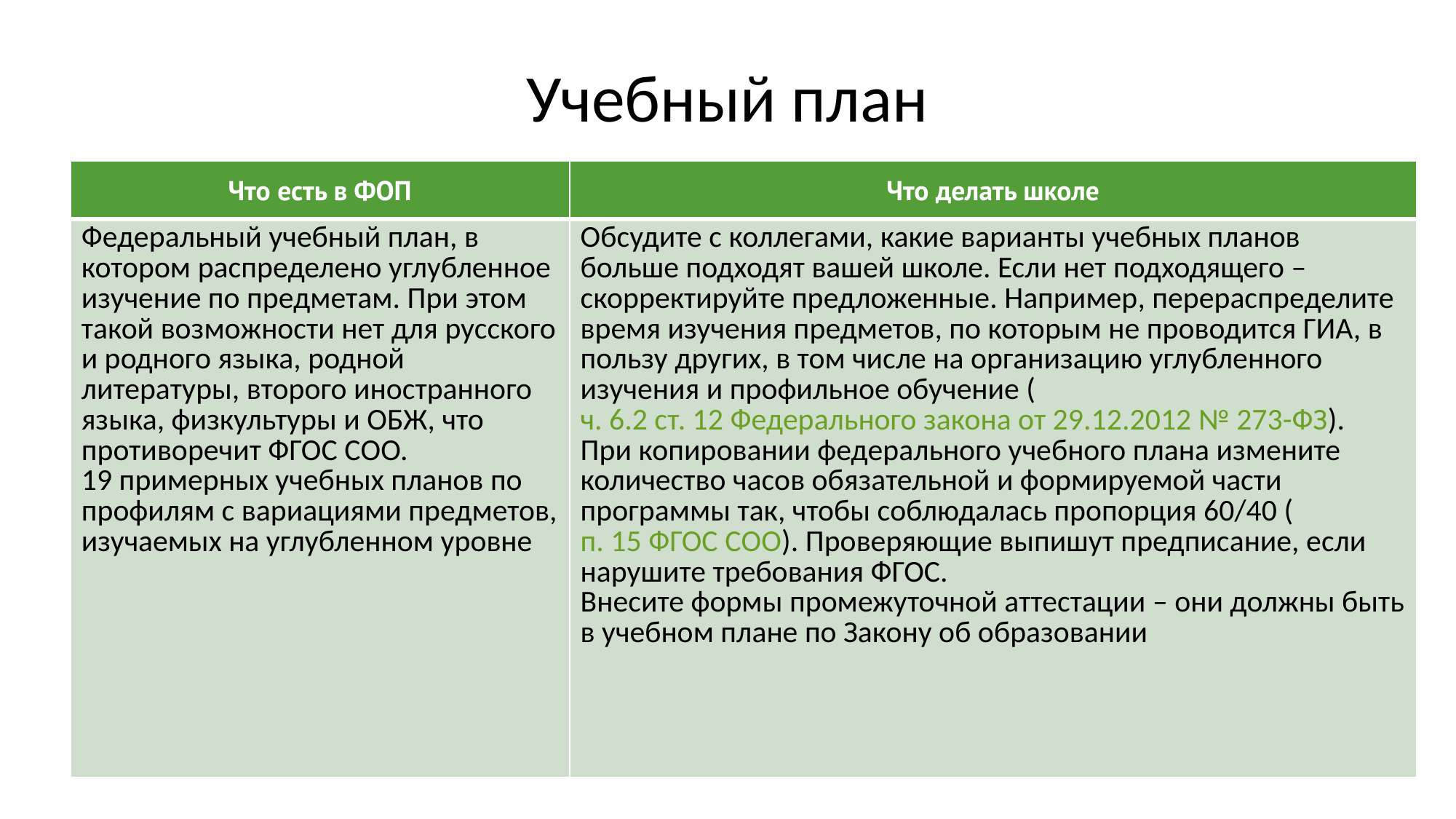

# Учебный план
| Что есть в ФОП | Что делать школе |
| --- | --- |
| Федеральный учебный план, в котором распределено углубленное изучение по предметам. При этом такой возможности нет для русского и родного языка, родной литературы, второго иностранного языка, физкультуры и ОБЖ, что противоречит ФГОС СОО. 19 примерных учебных планов по профилям с вариациями предметов, изучаемых на углубленном уровне | Обсудите с коллегами, какие варианты учебных планов больше подходят вашей школе. Если нет подходящего – скорректируйте предложенные. Например, перераспределите время изучения предметов, по которым не проводится ГИА, в пользу других, в том числе на организацию углубленного изучения и профильное обучение (ч. 6.2 ст. 12 Федерального закона от 29.12.2012 № 273-ФЗ). При копировании федерального учебного плана измените количество часов обязательной и формируемой части программы так, чтобы соблюдалась пропорция 60/40 (п. 15 ФГОС СОО). Проверяющие выпишут предписание, если нарушите требования ФГОС. Внесите формы промежуточной аттестации – они должны быть в учебном плане по Закону об образовании |